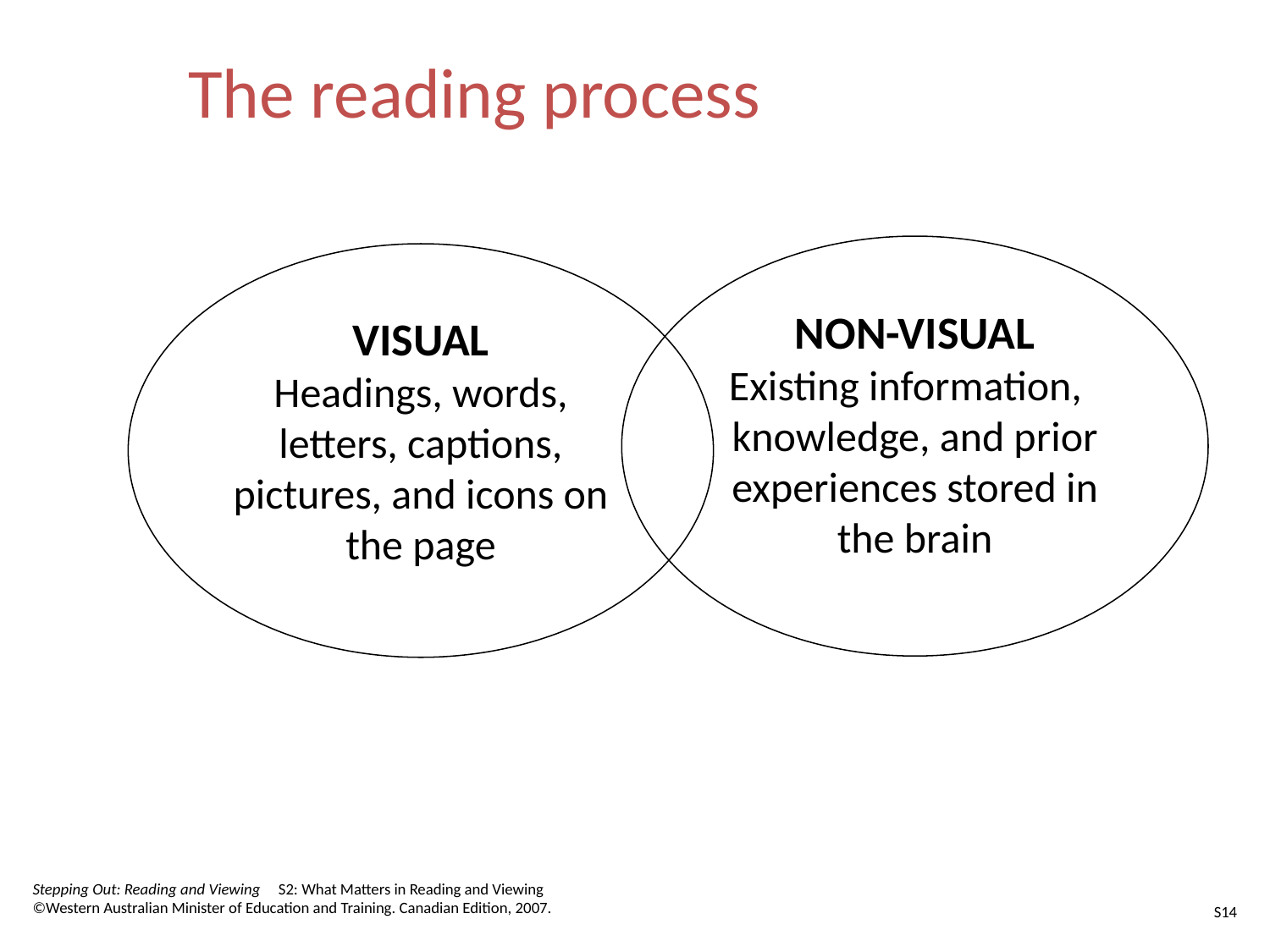

The reading process

NON-VISUAL
Existing information,   knowledge, and prior experiences stored in the brain

VISUAL
Headings, words, letters, captions, pictures, and icons on
the page
Stepping Out: Reading and Viewing     S2: What Matters in Reading and Viewing
©Western Australian Minister of Education and Training. Canadian Edition, 2007.
  S14